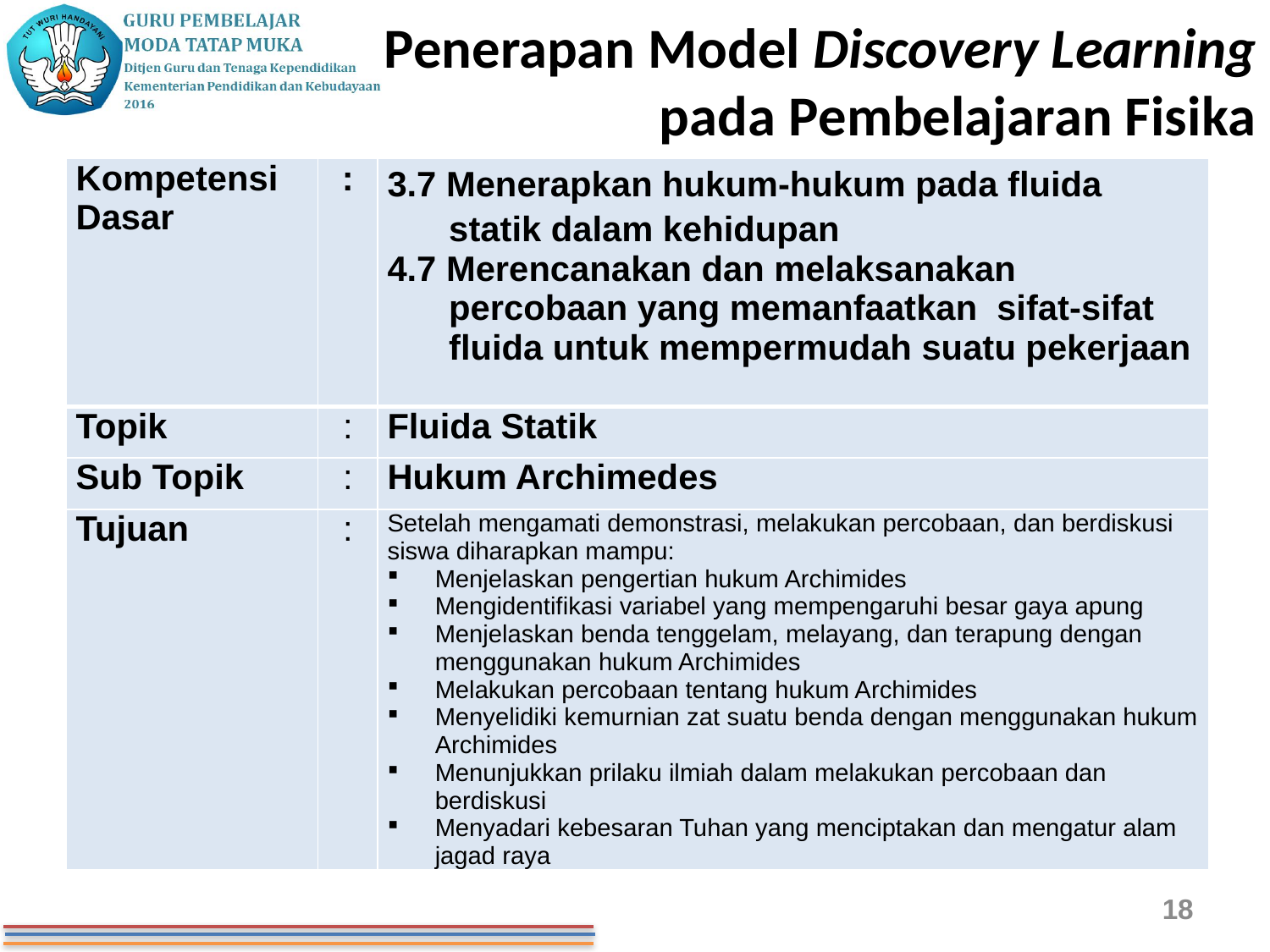

# Penerapan Model Discovery Learning pada Pembelajaran Fisika
| Kompetensi Dasar | : | 3.7 Menerapkan hukum-hukum pada fluida statik dalam kehidupan 4.7 Merencanakan dan melaksanakan percobaan yang memanfaatkan sifat-sifat fluida untuk mempermudah suatu pekerjaan |
| --- | --- | --- |
| Topik | : | Fluida Statik |
| Sub Topik | : | Hukum Archimedes |
| Tujuan | : | Setelah mengamati demonstrasi, melakukan percobaan, dan berdiskusi siswa diharapkan mampu: Menjelaskan pengertian hukum Archimides Mengidentifikasi variabel yang mempengaruhi besar gaya apung Menjelaskan benda tenggelam, melayang, dan terapung dengan menggunakan hukum Archimides Melakukan percobaan tentang hukum Archimides Menyelidiki kemurnian zat suatu benda dengan menggunakan hukum Archimides Menunjukkan prilaku ilmiah dalam melakukan percobaan dan berdiskusi Menyadari kebesaran Tuhan yang menciptakan dan mengatur alam jagad raya |
18